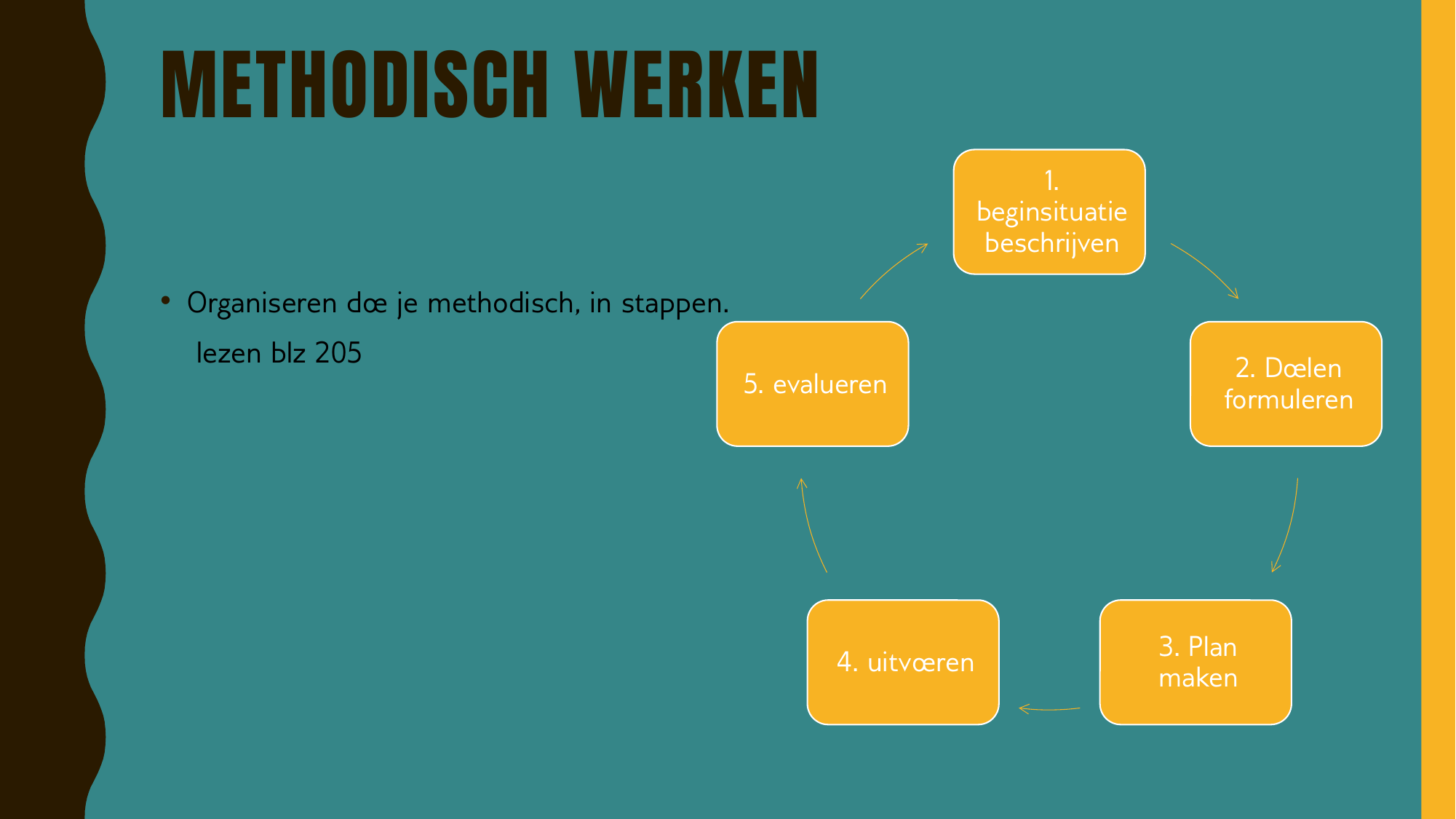

# Methodisch werken
1. beginsituatie beschrijven
2. Doelen formuleren
3. Plan maken
4. uitvoeren
5. evalueren
Organiseren doe je methodisch, in stappen.
    lezen blz 205